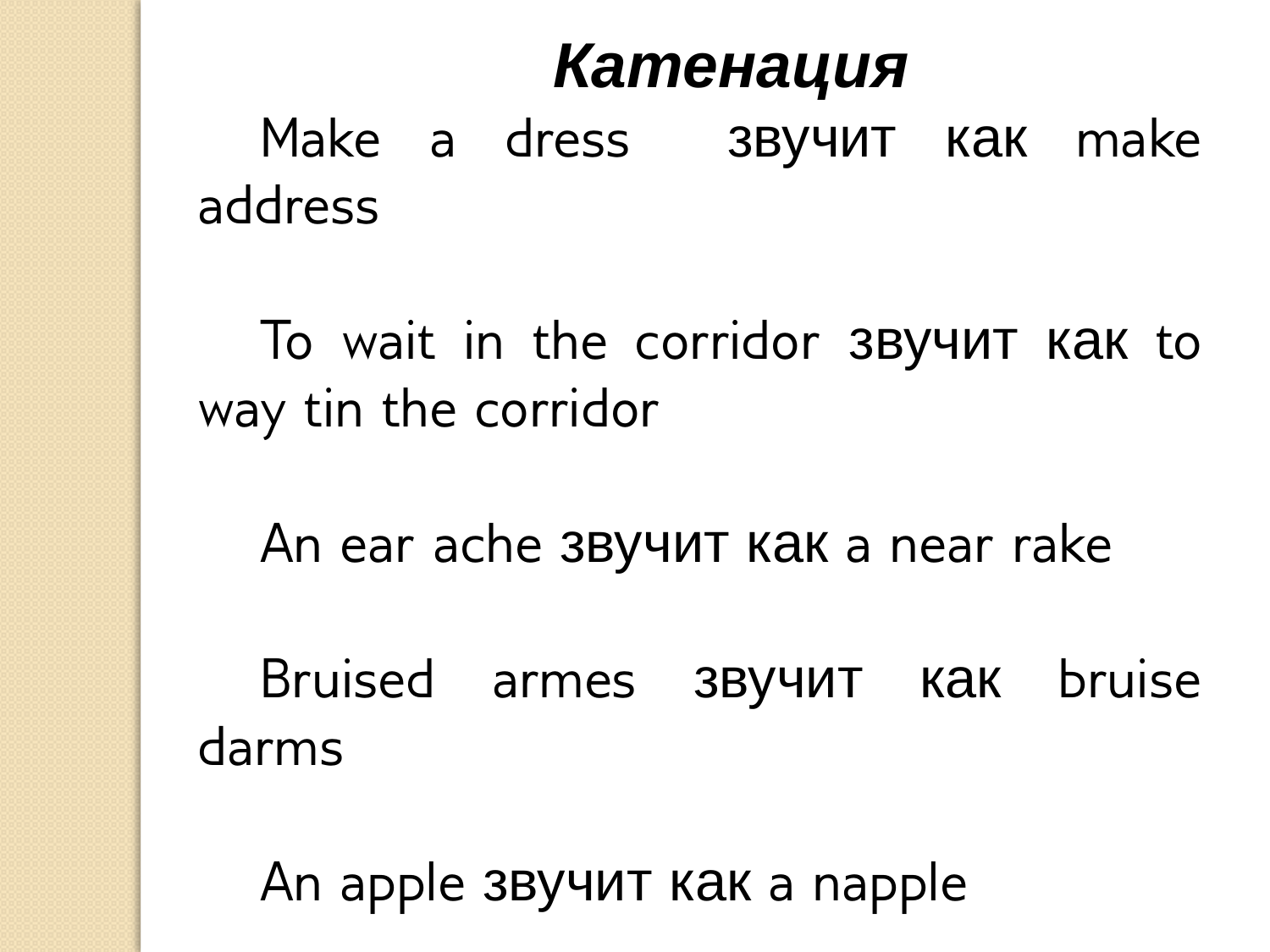

Катенация
Make a dress  звучит как make address

To wait in the corridor звучит как to way tin the corridor

An ear ache звучит как a near rake

Bruised armes звучит как bruise darms

An apple звучит как a napple